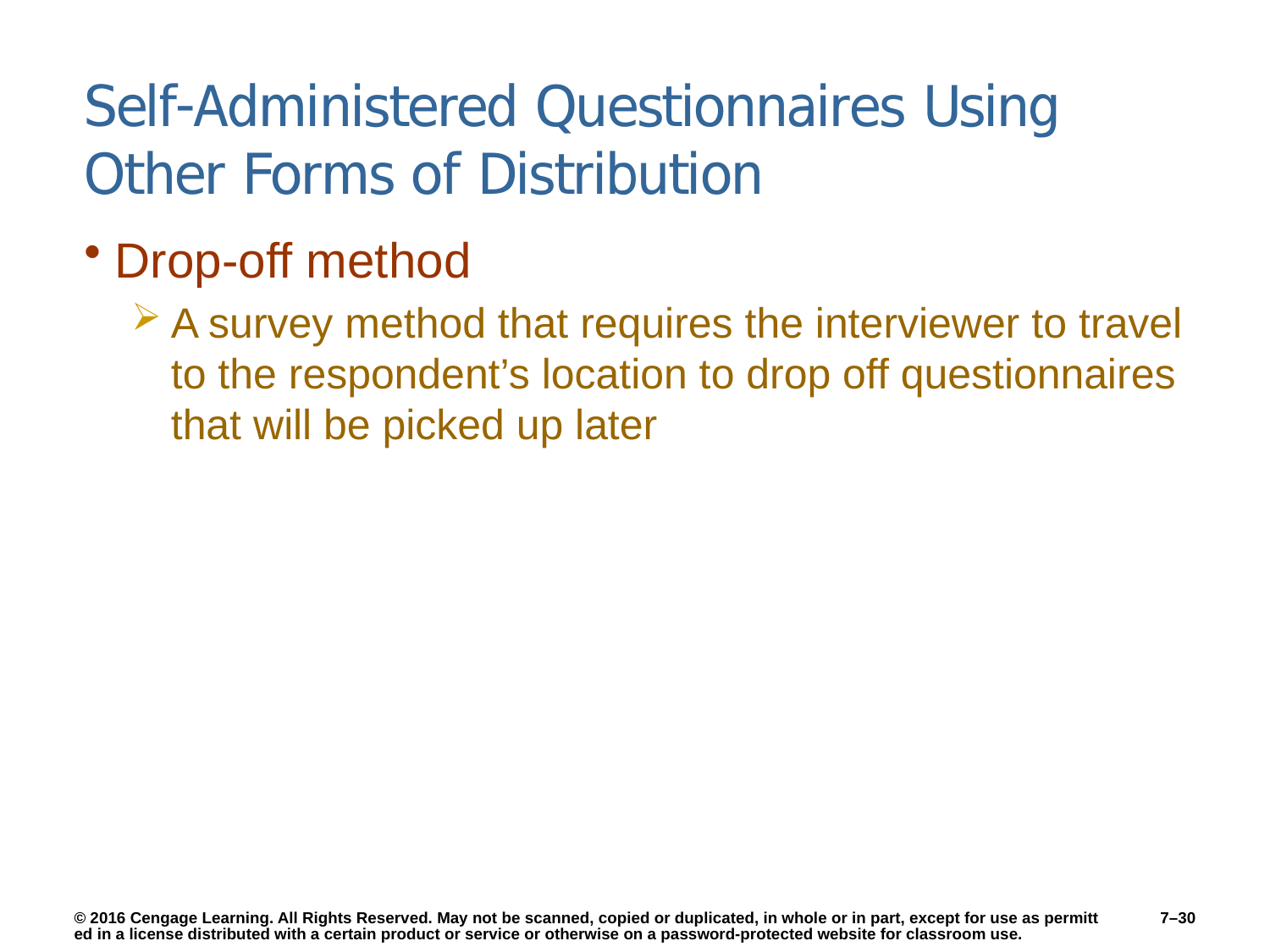

# Self-Administered Questionnaires Using Other Forms of Distribution
Drop-off method
A survey method that requires the interviewer to travel to the respondent’s location to drop off questionnaires that will be picked up later
7–30
© 2016 Cengage Learning. All Rights Reserved. May not be scanned, copied or duplicated, in whole or in part, except for use as permitted in a license distributed with a certain product or service or otherwise on a password-protected website for classroom use.